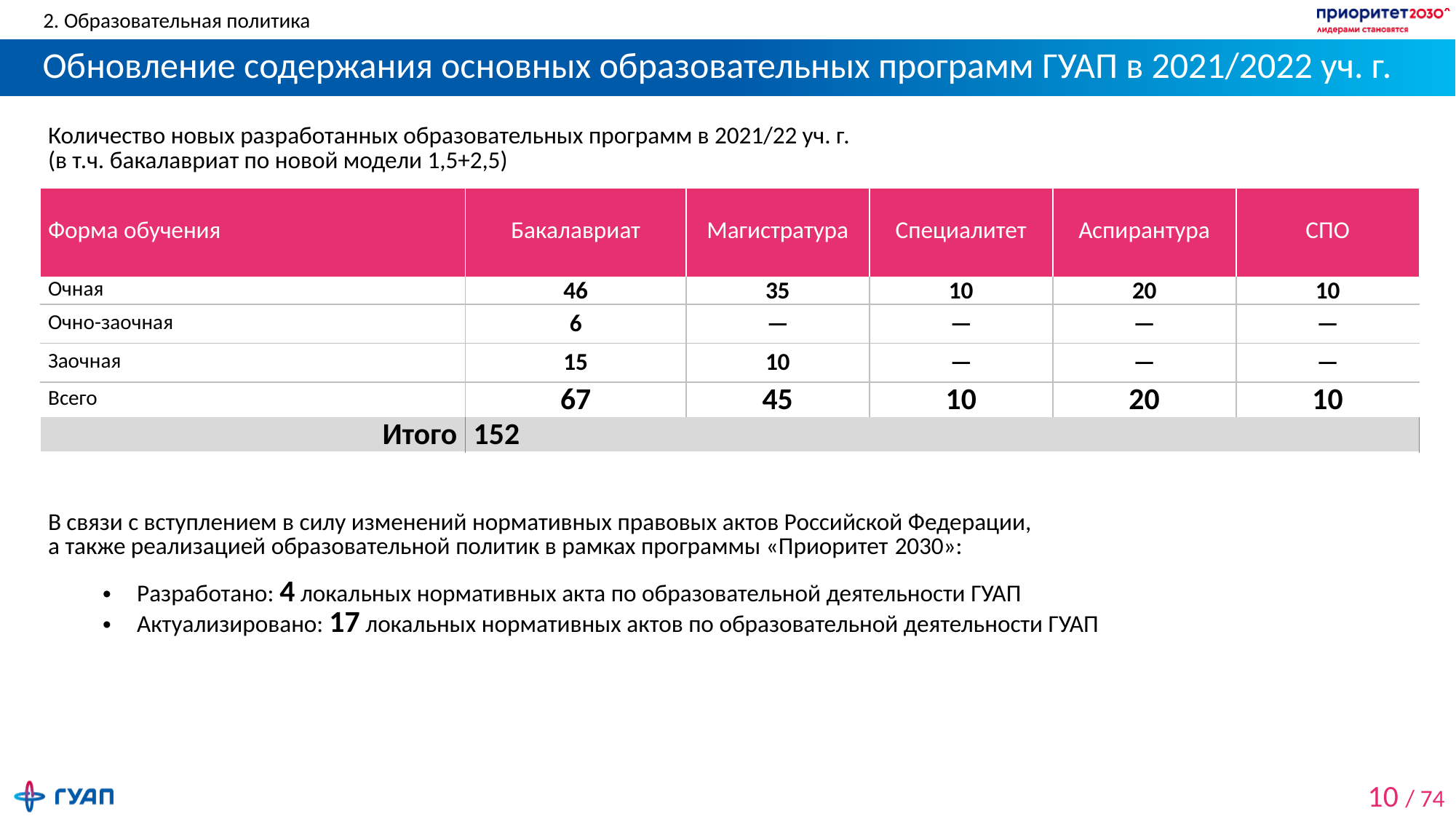

2. Образовательная политика
# Обновление содержания основных образовательных программ ГУАП в 2021/2022 уч. г.
| Количество новых разработанных образовательных программ в 2021/22 уч. г. (в т.ч. бакалавриат по новой модели 1,5+2,5) |  |  |  |  |  |
| --- | --- | --- | --- | --- | --- |
| Форма обучения | Бакалавриат | Магистратура | Специалитет | Аспирантура | СПО |
| Очная | 46 | 35 | 10 | 20 | 10 |
| Очно-заочная | 6 | — | — | — | — |
| Заочная | 15 | 10 | — | — | — |
| Всего | 67 | 45 | 10 | 20 | 10 |
| Итого | 152 |  |  |  |  |
| В связи с вступлением в силу изменений нормативных правовых актов Российской Федерации, а также реализацией образовательной политик в рамках программы «Приоритет 2030»: Разработано: 4 локальных нормативных акта по образовательной деятельности ГУАП Актуализировано: 17 локальных нормативных актов по образовательной деятельности ГУАП |
| --- |